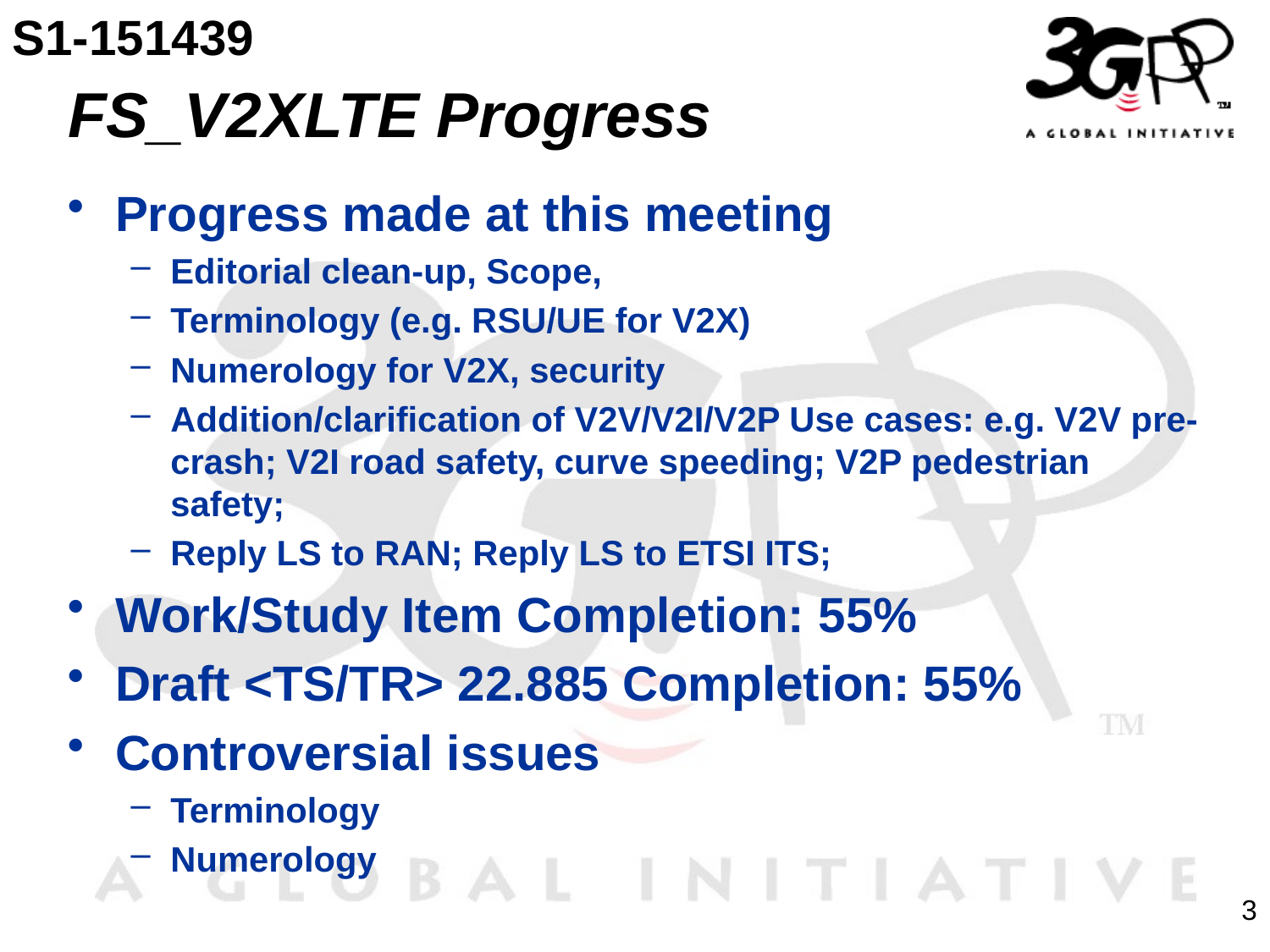

S1-151439
# FS_V2XLTE Progress
Progress made at this meeting
Editorial clean-up, Scope,
Terminology (e.g. RSU/UE for V2X)
Numerology for V2X, security
Addition/clarification of V2V/V2I/V2P Use cases: e.g. V2V pre-crash; V2I road safety, curve speeding; V2P pedestrian safety;
Reply LS to RAN; Reply LS to ETSI ITS;
Work/Study Item Completion: 55%
Draft <TS/TR> 22.885 Completion: 55%
Controversial issues
Terminology
Numerology
3